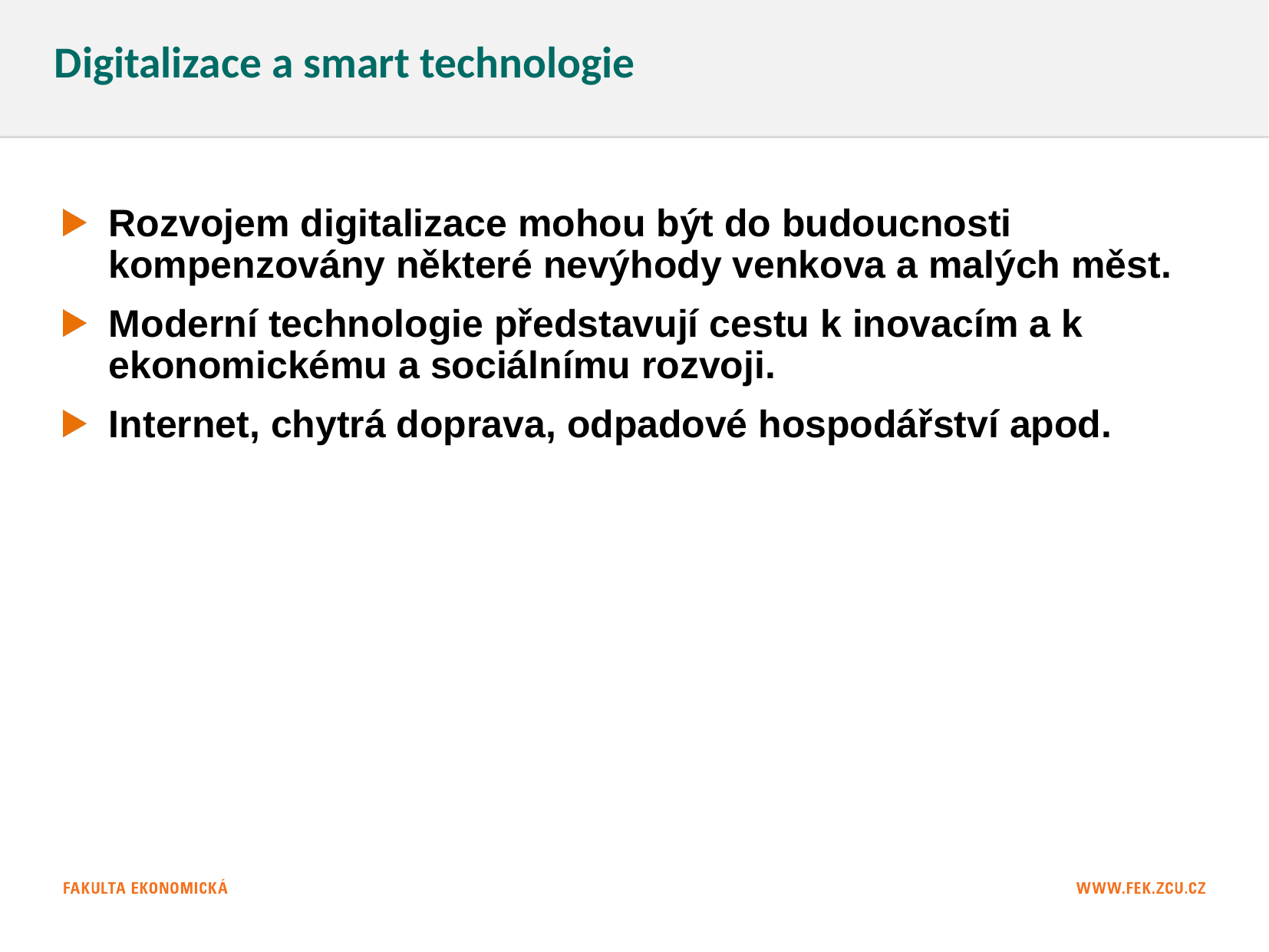

# Digitalizace a smart technologie
Rozvojem digitalizace mohou být do budoucnosti kompenzovány některé nevýhody venkova a malých měst.
Moderní technologie představují cestu k inovacím a k ekonomickému a sociálnímu rozvoji.
Internet, chytrá doprava, odpadové hospodářství apod.